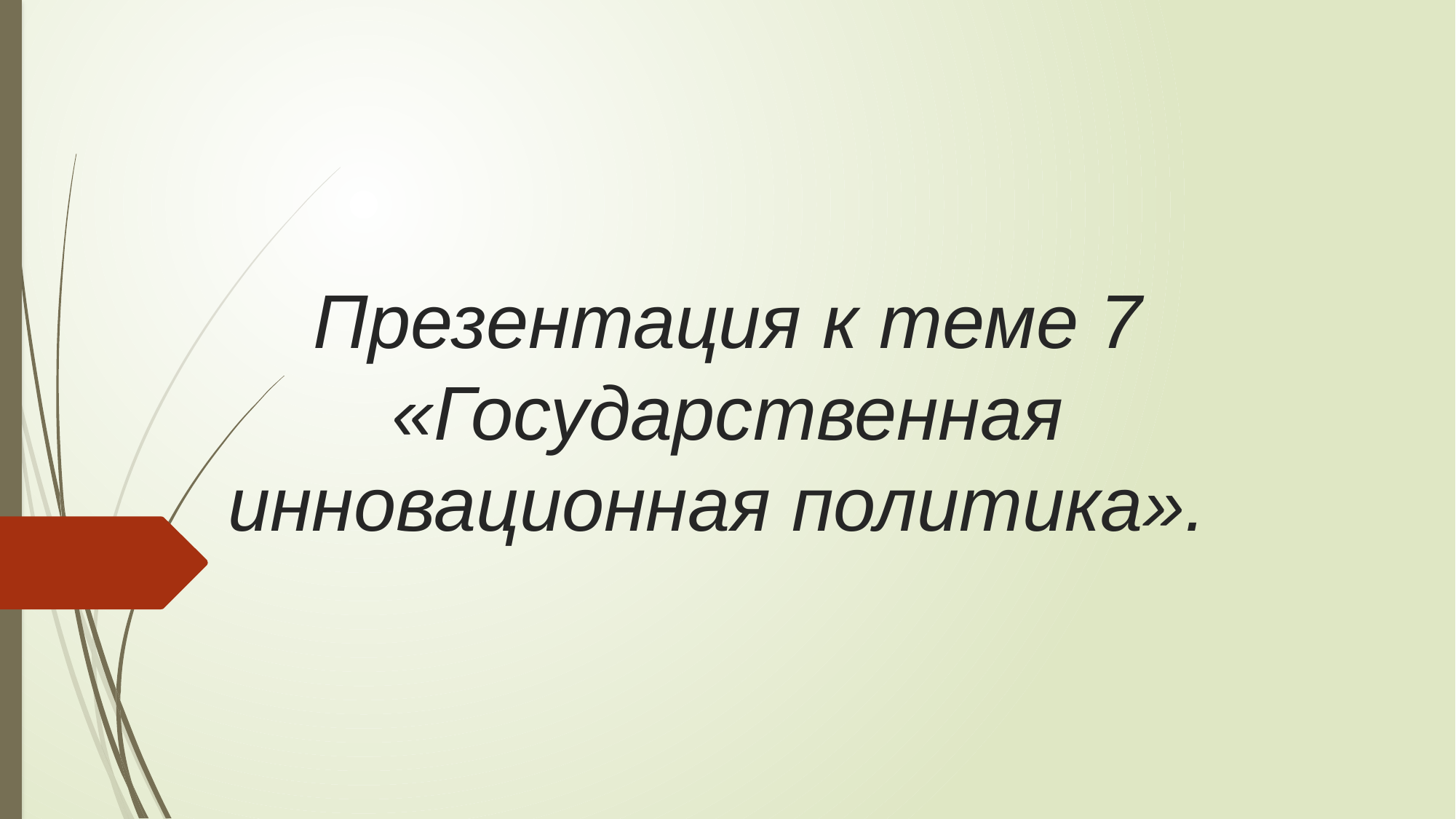

# Презентация к теме 7 «Государственная инновационная политика».